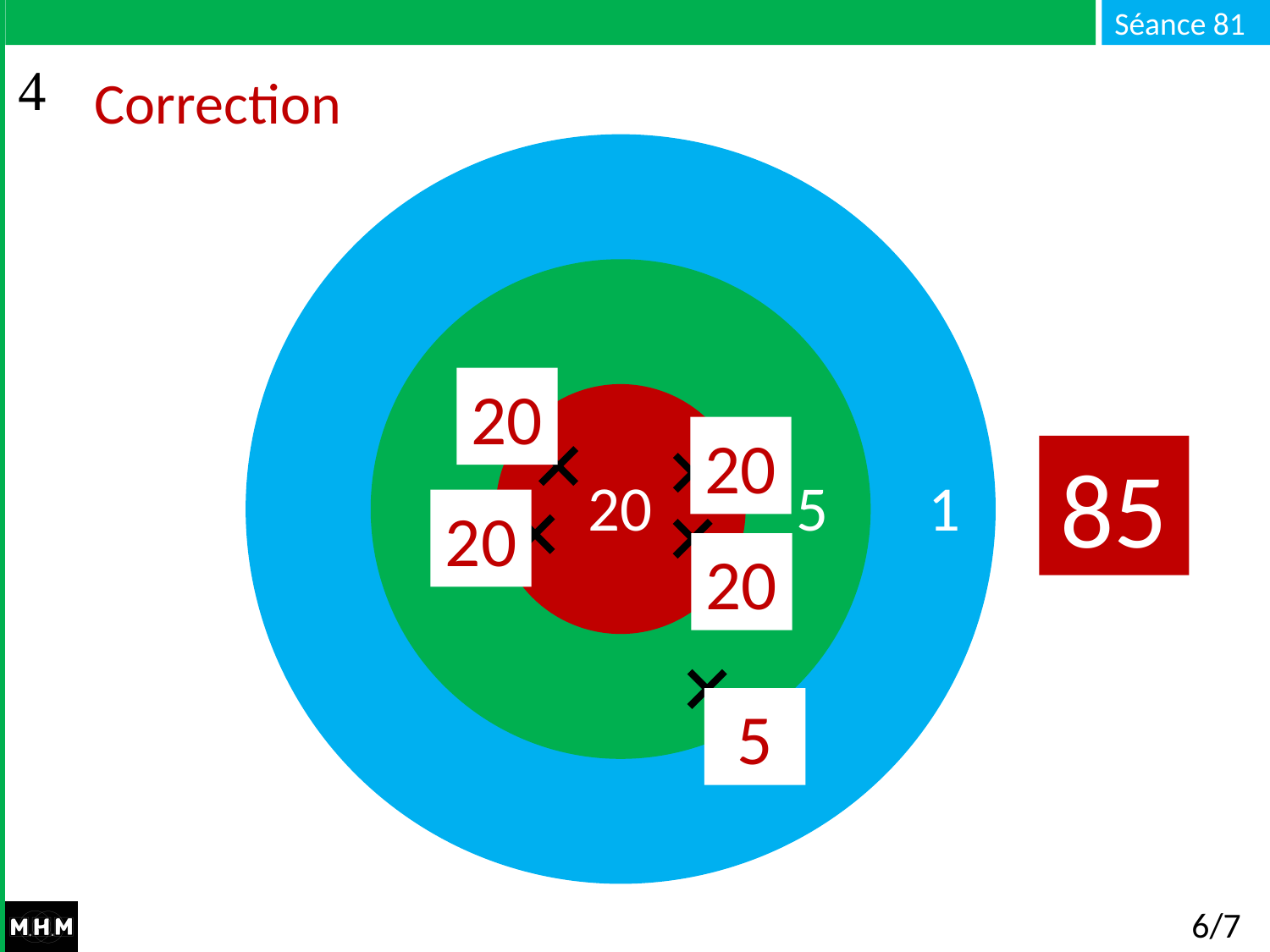

# Correction

20
20

85

20          5       1
20

20

5
6/7